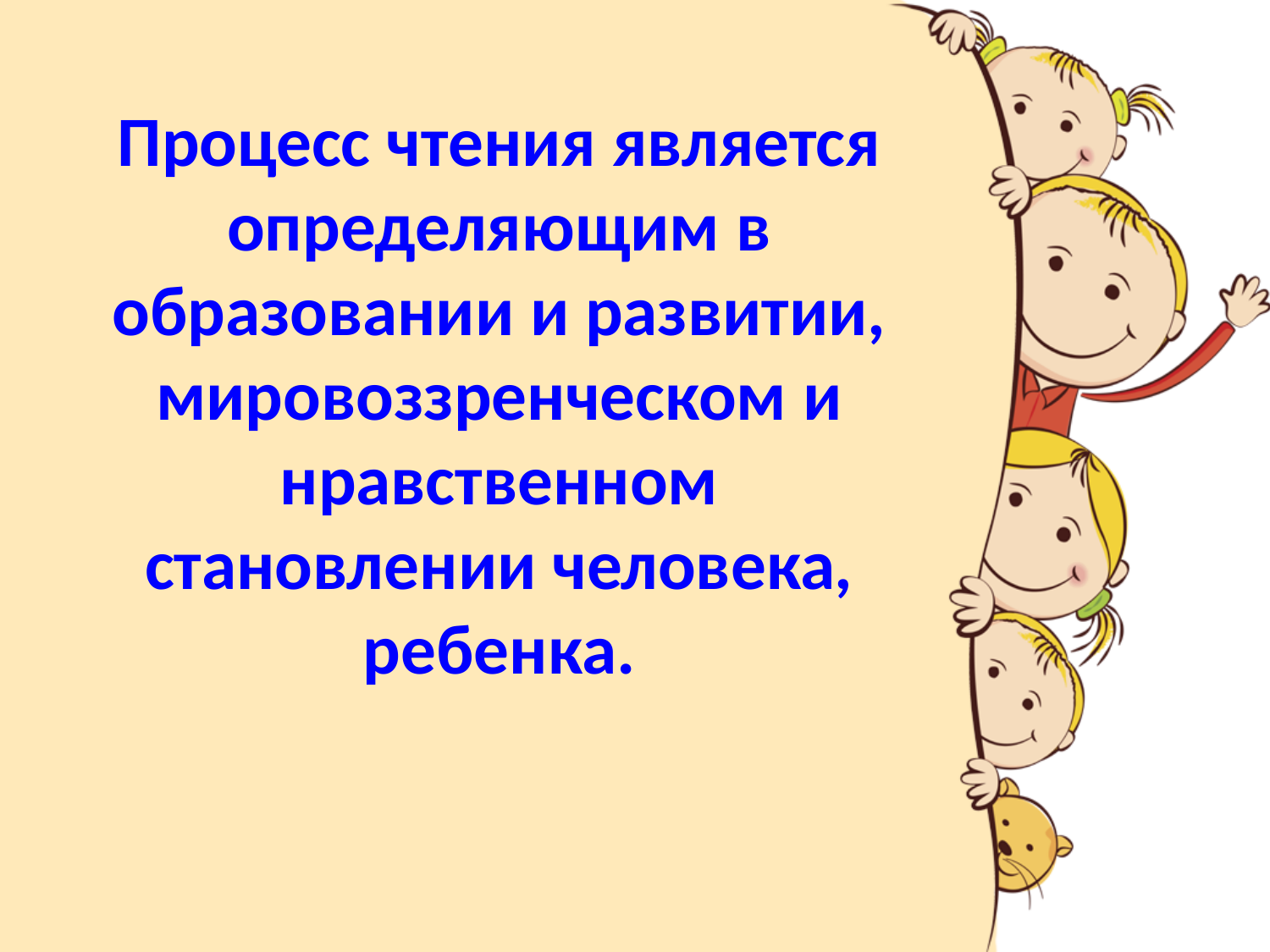

Процесс чтения является определяющим в образовании и развитии, мировоззренческом и нравственном становлении человека, ребенка.